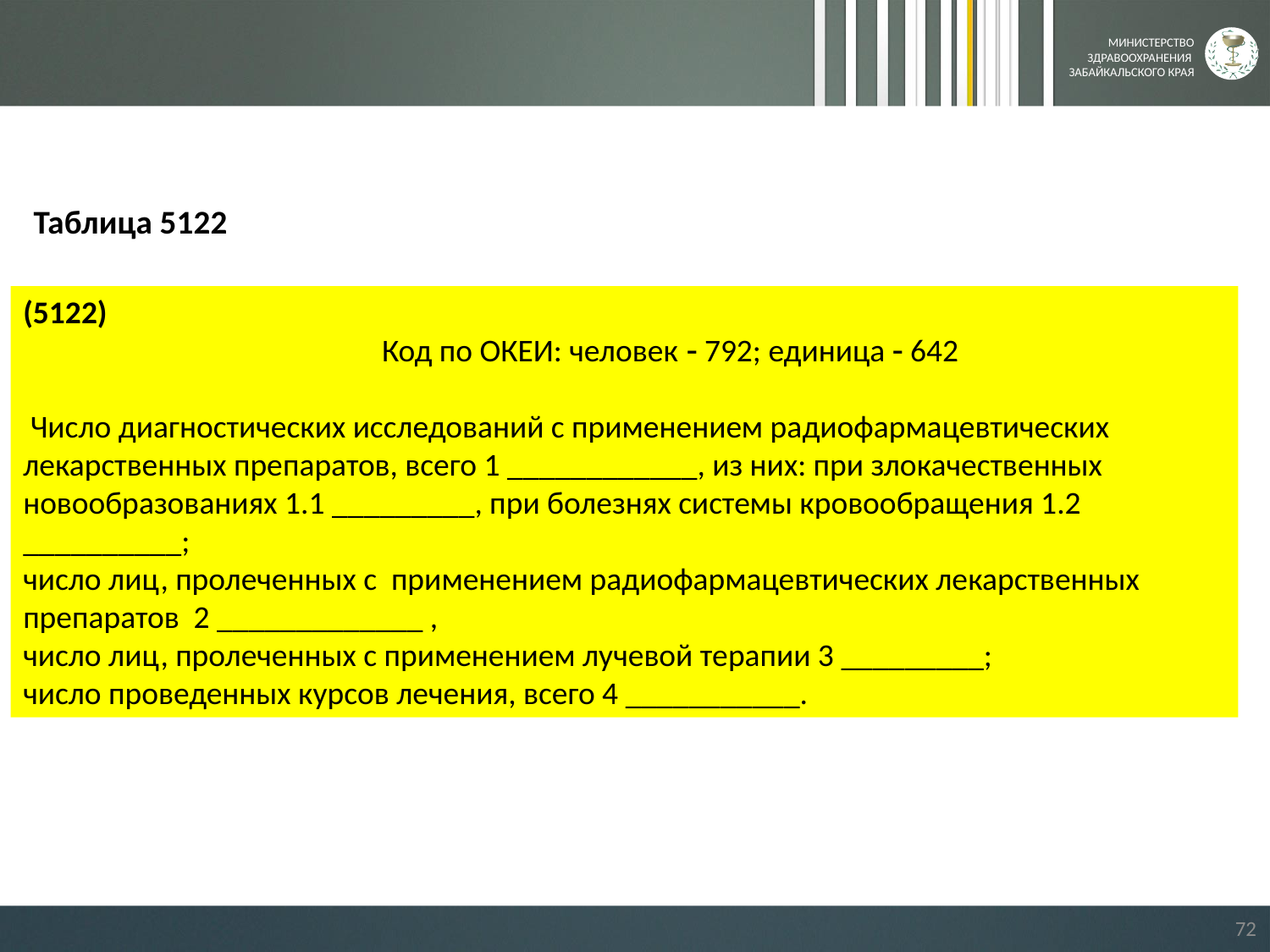

Таблица 5122
(5122)                                                                                                                                                                                                              Код по ОКЕИ: человек − 792; единица − 642

 Число диагностических исследований с применением радиофармацевтических лекарственных препаратов, всего 1 ____________, из них: при злокачественных
новообразованиях 1.1 _________, при болезнях системы кровообращения 1.2 __________;
число лиц, пролеченных с  применением радиофармацевтических лекарственных препаратов  2 _____________ ,
число лиц, пролеченных с применением лучевой терапии 3 _________;
число проведенных курсов лечения, всего 4 ___________.
72